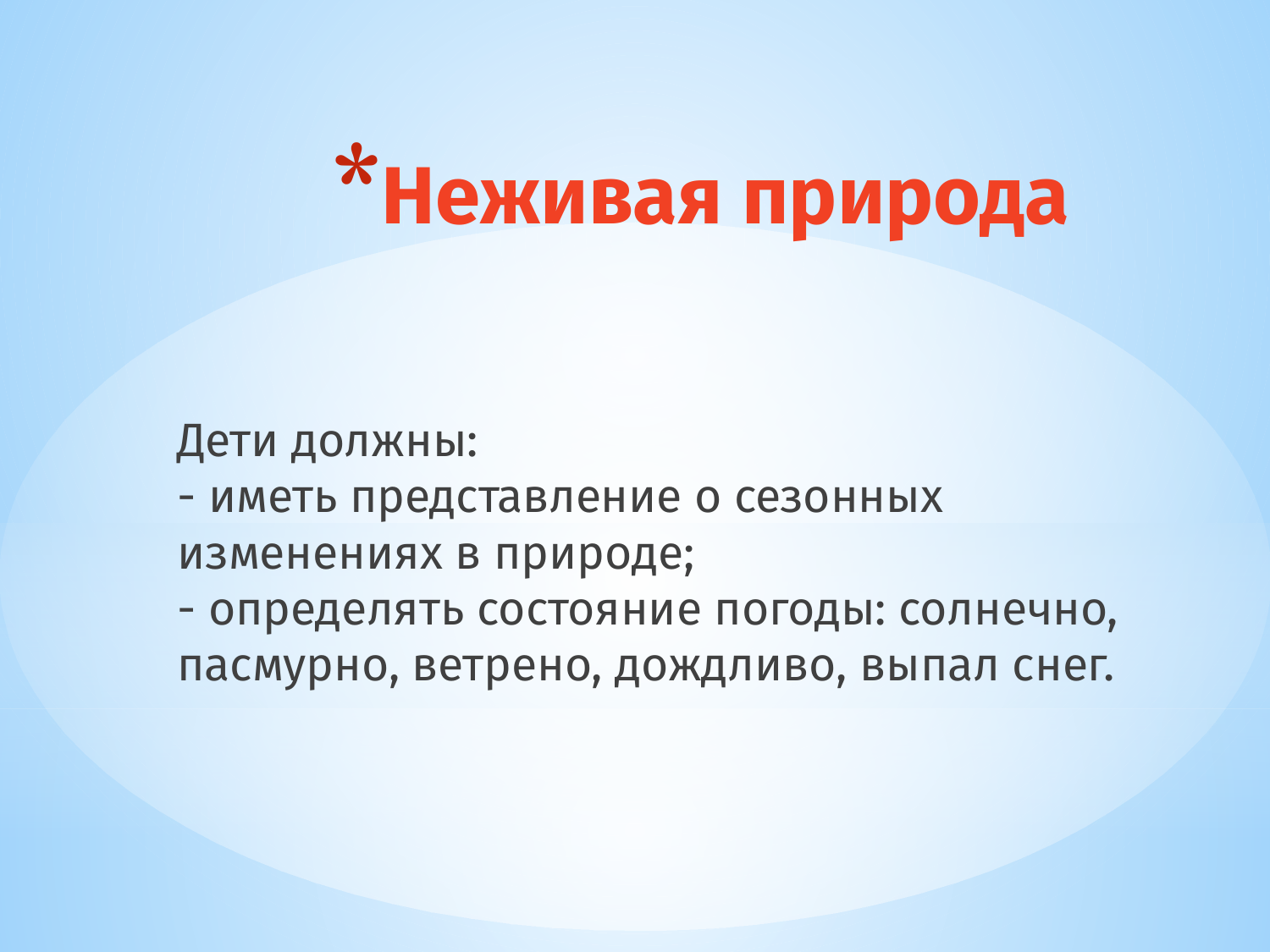

# Неживая природа
Дети должны:
- иметь представление о сезонных изменениях в природе;
- определять состояние погоды: солнечно, пасмурно, ветрено, дождливо, выпал снег.